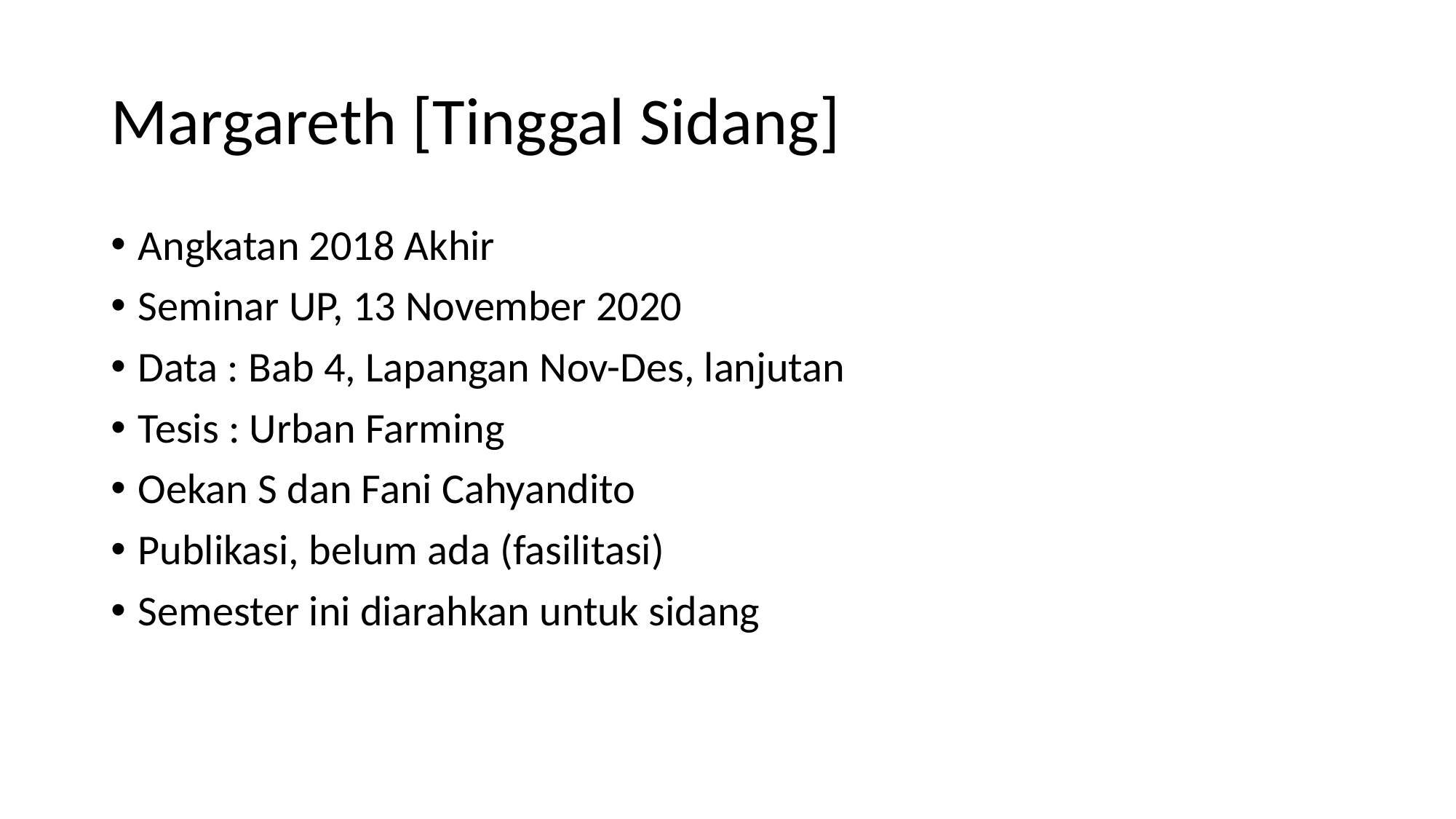

# Margareth [Tinggal Sidang]
Angkatan 2018 Akhir
Seminar UP, 13 November 2020
Data : Bab 4, Lapangan Nov-Des, lanjutan
Tesis : Urban Farming
Oekan S dan Fani Cahyandito
Publikasi, belum ada (fasilitasi)
Semester ini diarahkan untuk sidang